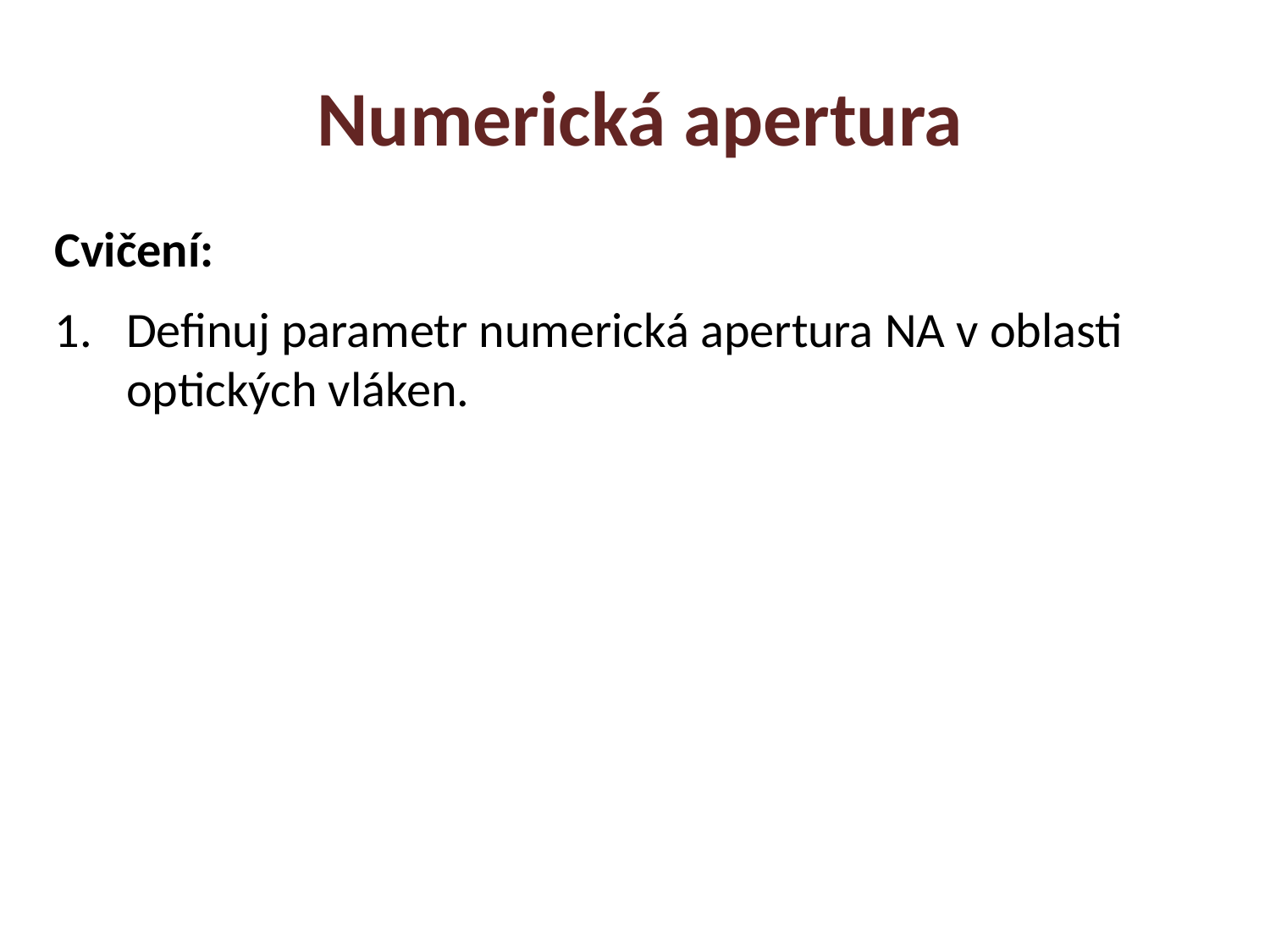

Numerická apertura
Cvičení:
Definuj parametr numerická apertura NA v oblasti optických vláken.